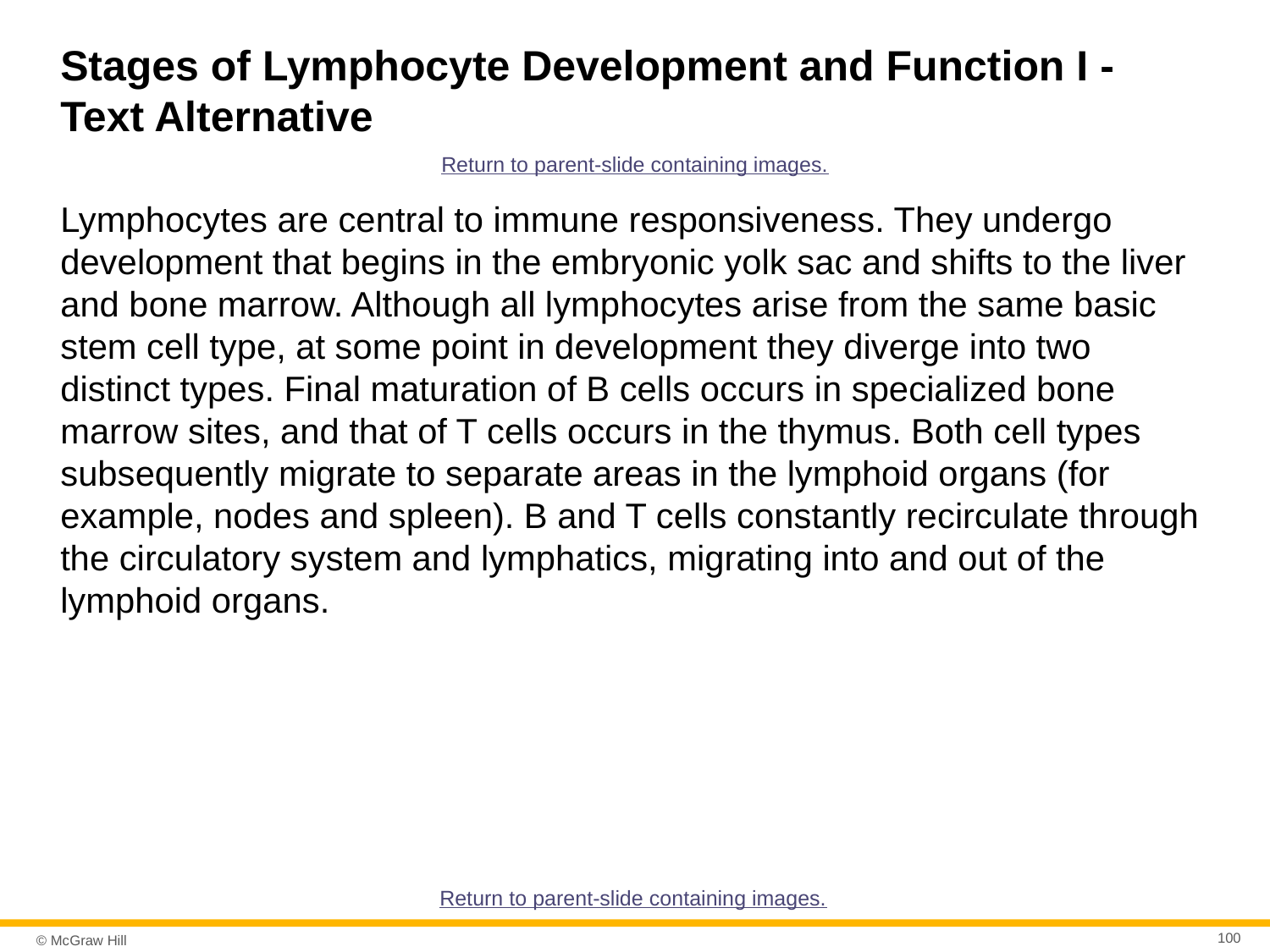

# Stages of Lymphocyte Development and Function I - Text Alternative
Return to parent-slide containing images.
Lymphocytes are central to immune responsiveness. They undergo development that begins in the embryonic yolk sac and shifts to the liver and bone marrow. Although all lymphocytes arise from the same basic stem cell type, at some point in development they diverge into two distinct types. Final maturation of B cells occurs in specialized bone marrow sites, and that of T cells occurs in the thymus. Both cell types subsequently migrate to separate areas in the lymphoid organs (for example, nodes and spleen). B and T cells constantly recirculate through the circulatory system and lymphatics, migrating into and out of the lymphoid organs.
Return to parent-slide containing images.